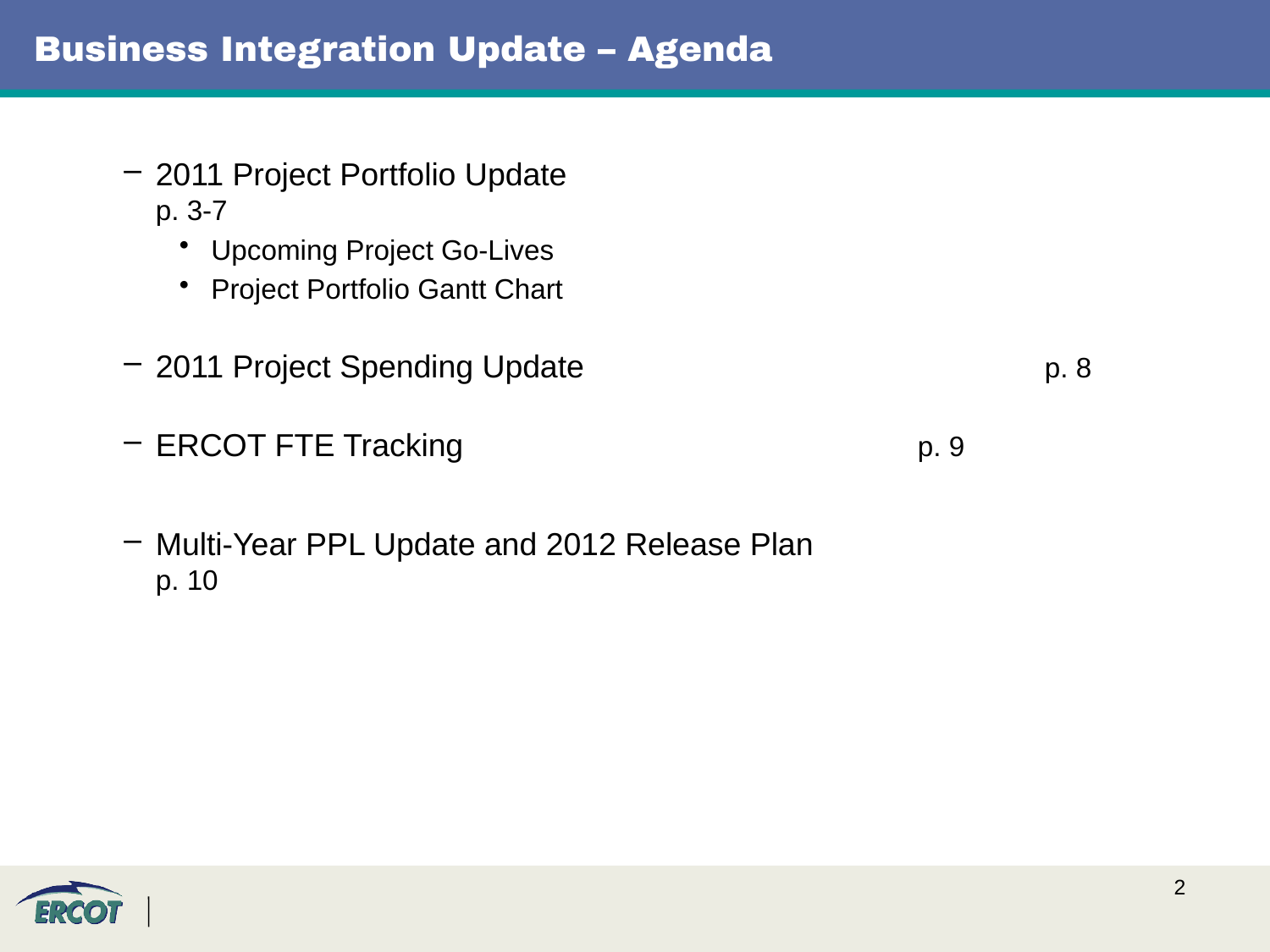

# Business Integration Update – Agenda
2011 Project Portfolio Update					p. 3-7
Upcoming Project Go-Lives
Project Portfolio Gantt Chart

2011 Project Spending Update 				p. 8

ERCOT FTE Tracking					p. 9

Multi-Year PPL Update and 2012 Release Plan			p. 10